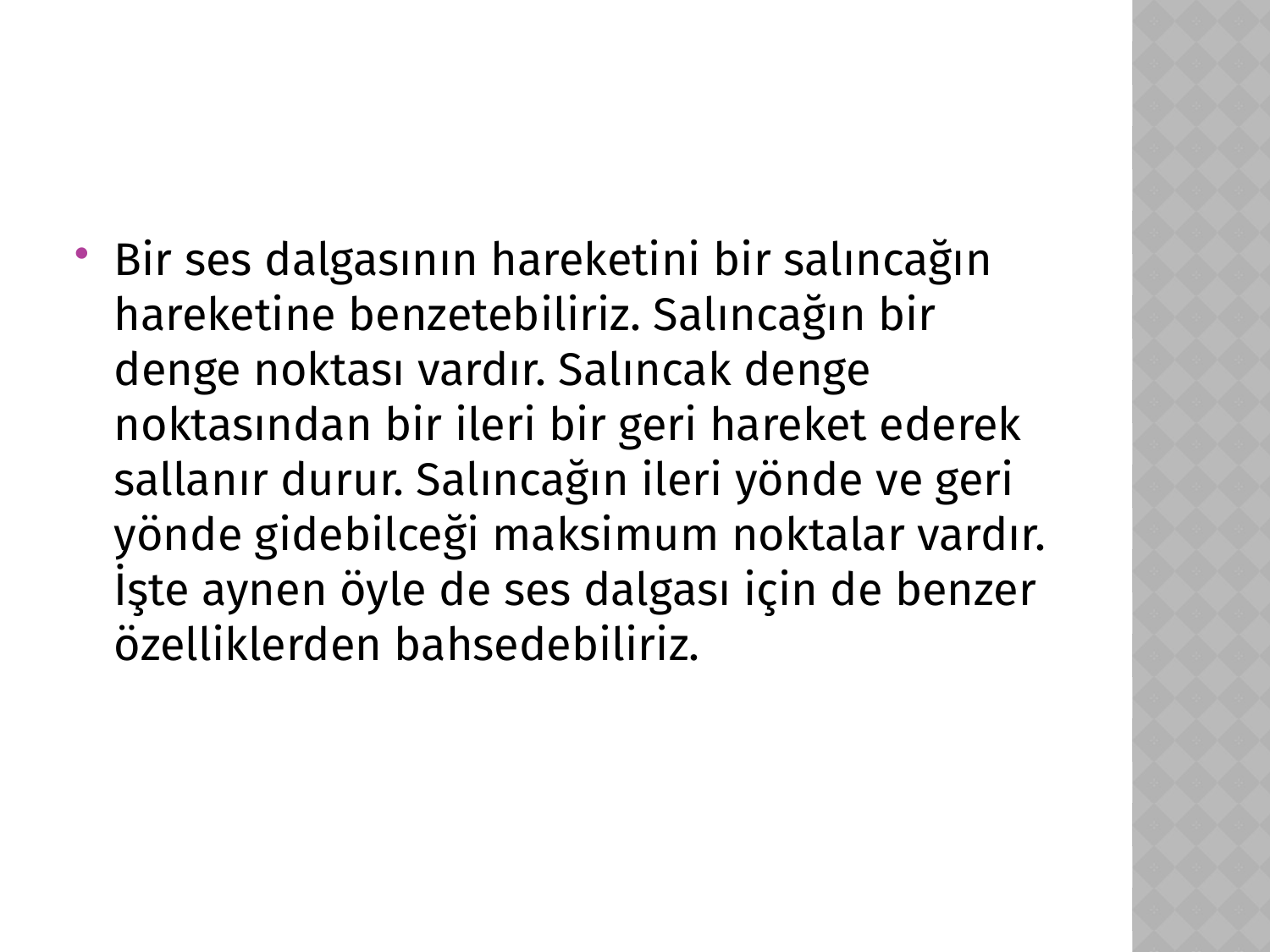

#
Bir ses dalgasının hareketini bir salıncağın hareketine benzetebiliriz. Salıncağın bir denge noktası vardır. Salıncak denge noktasından bir ileri bir geri hareket ederek sallanır durur. Salıncağın ileri yönde ve geri yönde gidebilceği maksimum noktalar vardır. İşte aynen öyle de ses dalgası için de benzer özelliklerden bahsedebiliriz.